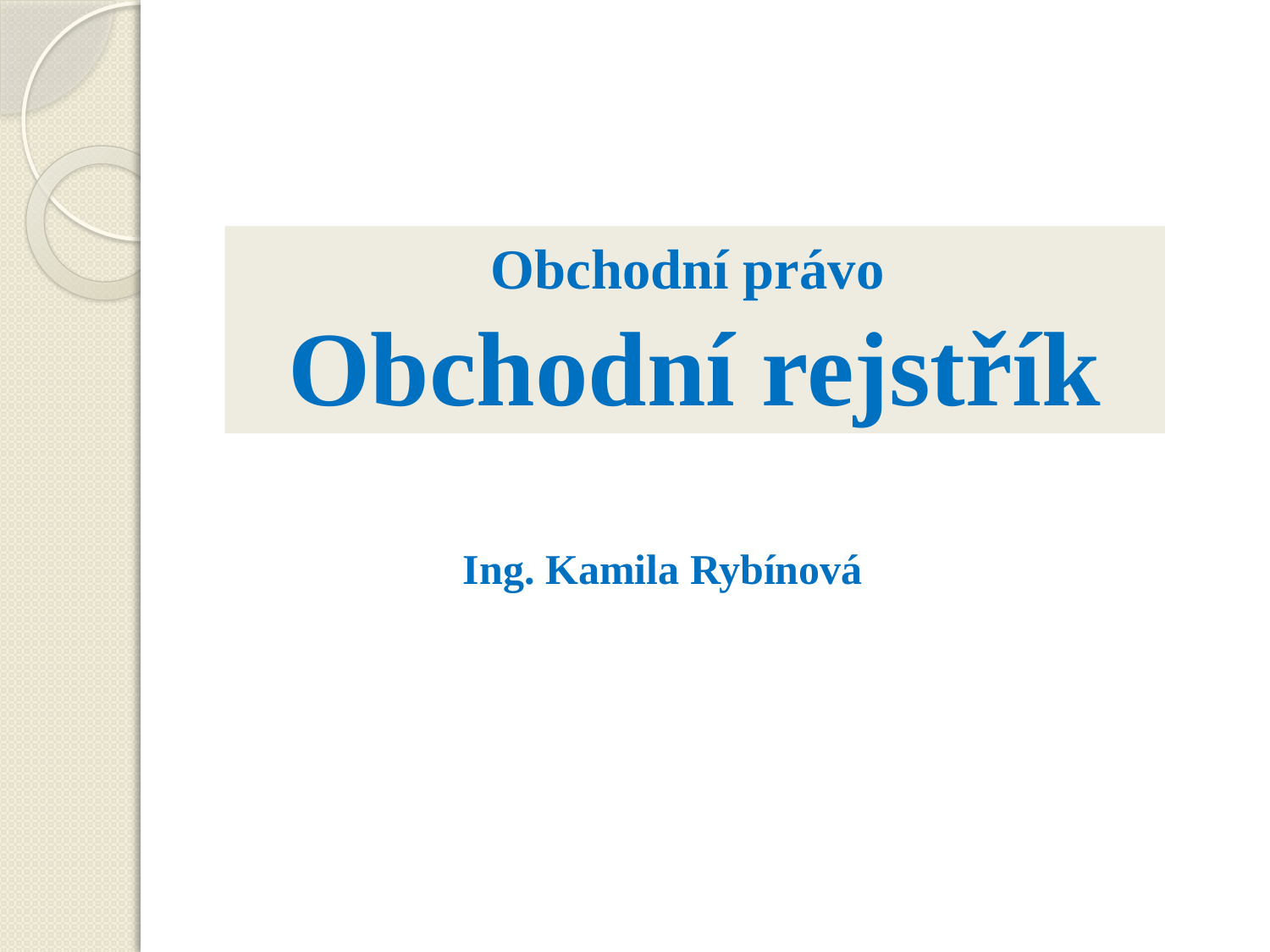

Obchodní právo
Obchodní rejstřík

Ing. Kamila Rybínová